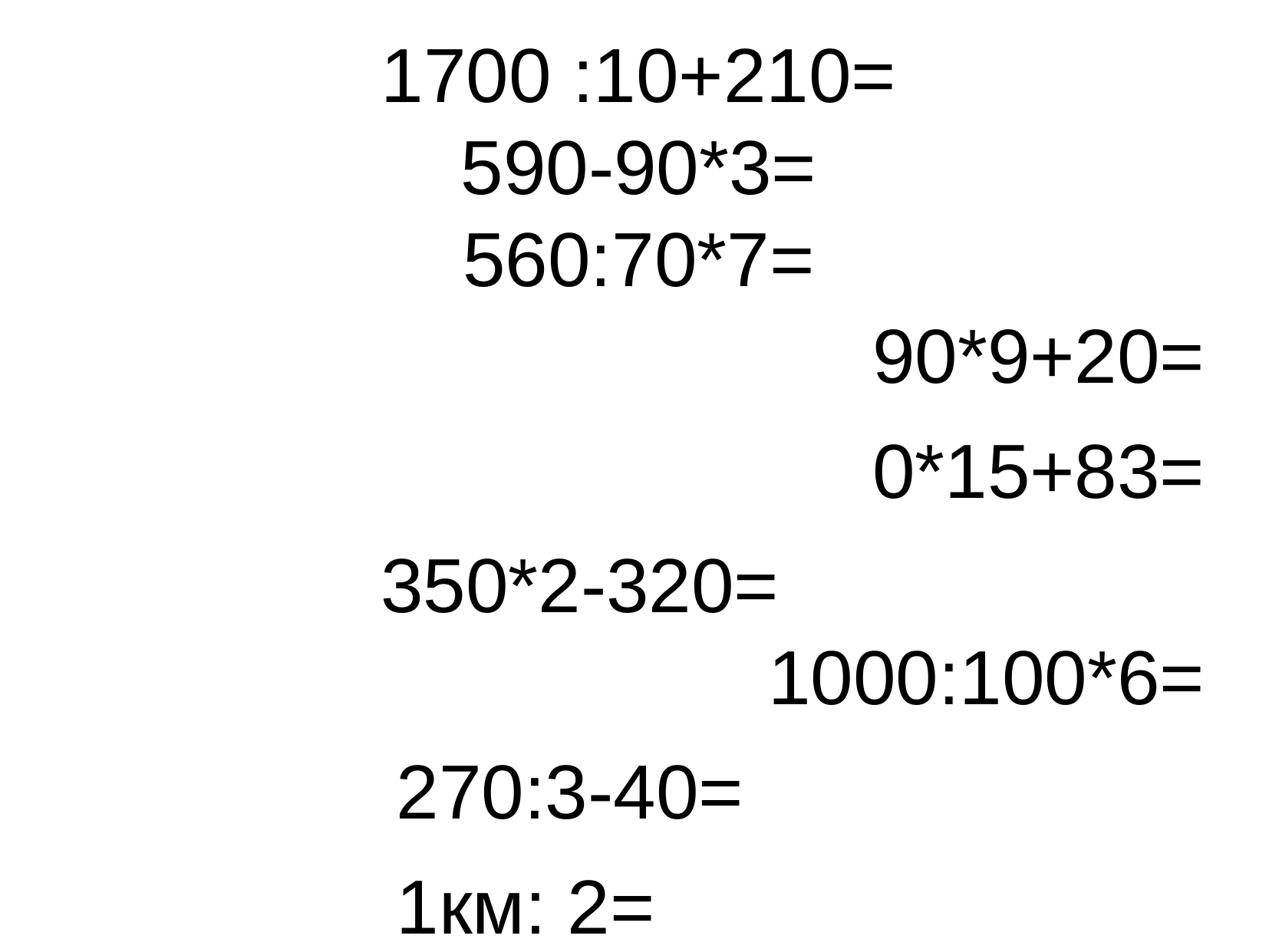

1700 :10+210=
590-90*3=
560:70*7=

               90*9+20=
               0*15+83=
              350*2-320=                                 1000:100*6=
               270:3-40=
               1км: 2=